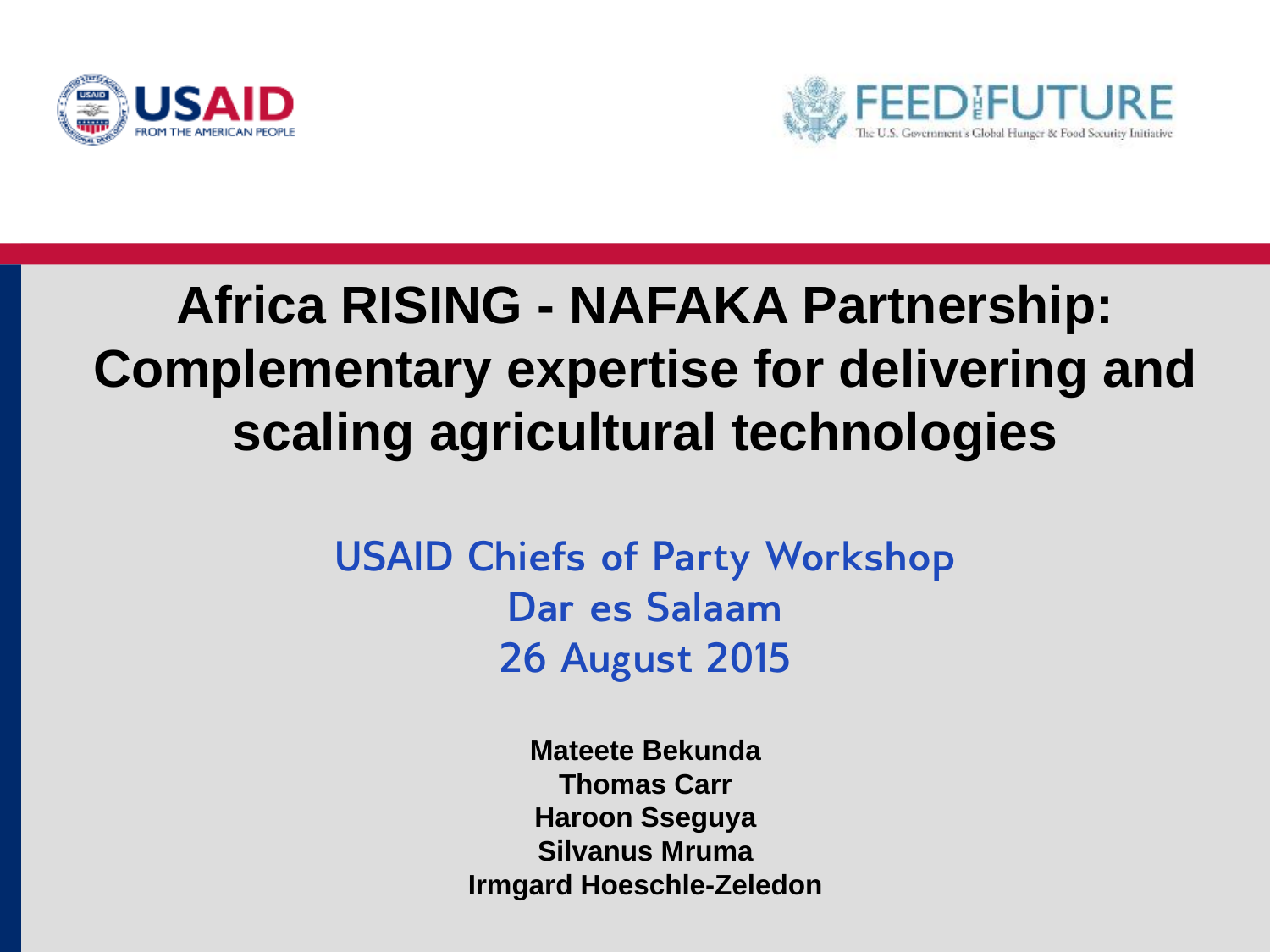

# Africa RISING - NAFAKA Partnership: Complementary expertise for delivering and scaling agricultural technologies USAID Chiefs of Party Workshop Dar es Salaam 26 August 2015 Mateete Bekunda Thomas Carr Haroon Sseguya Silvanus Mruma Irmgard Hoeschle-Zeledon